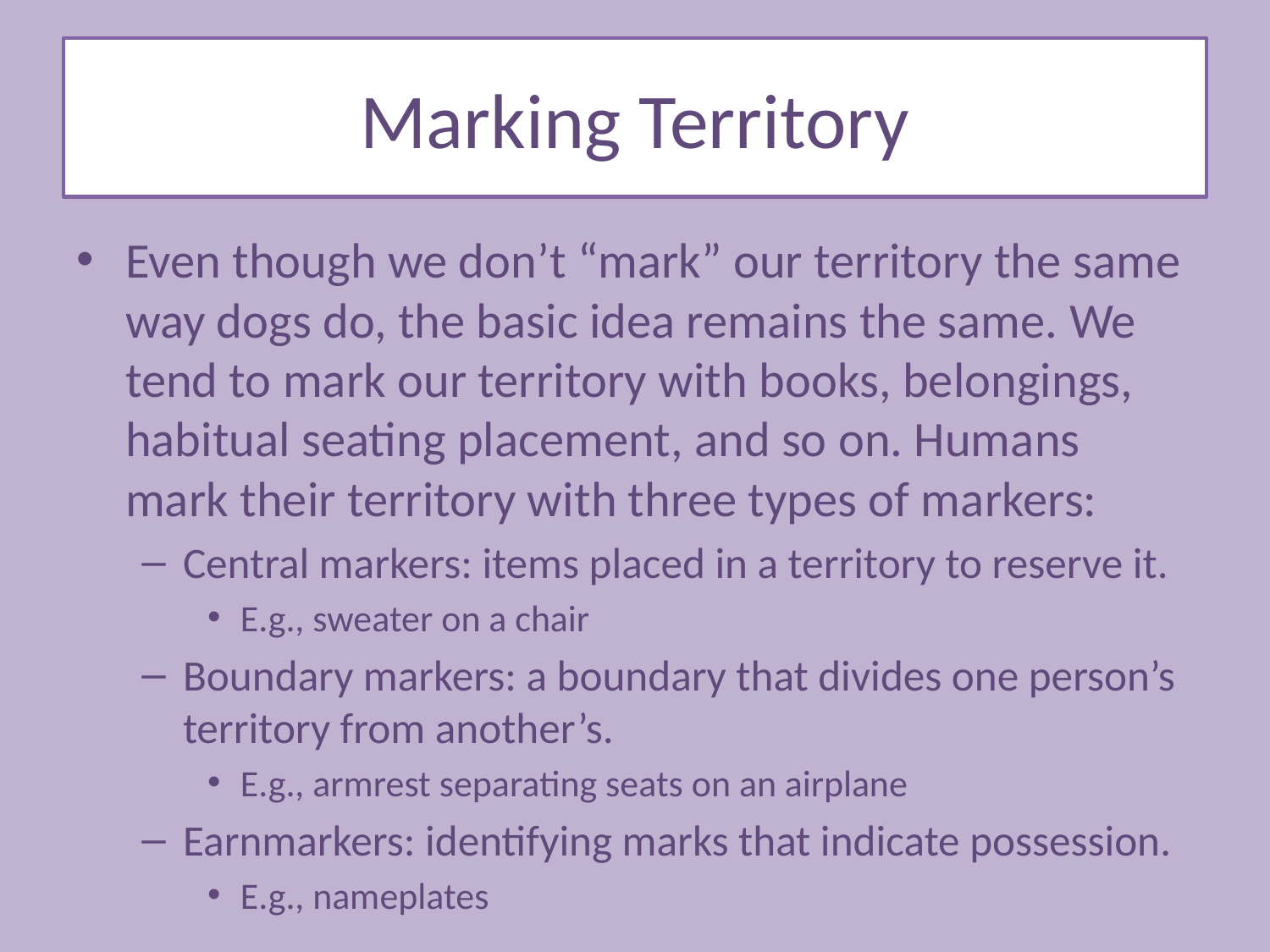

# Marking Territory
Even though we don’t “mark” our territory the same way dogs do, the basic idea remains the same. We tend to mark our territory with books, belongings, habitual seating placement, and so on. Humans mark their territory with three types of markers:
Central markers: items placed in a territory to reserve it.
E.g., sweater on a chair
Boundary markers: a boundary that divides one person’s territory from another’s.
E.g., armrest separating seats on an airplane
Earnmarkers: identifying marks that indicate possession.
E.g., nameplates